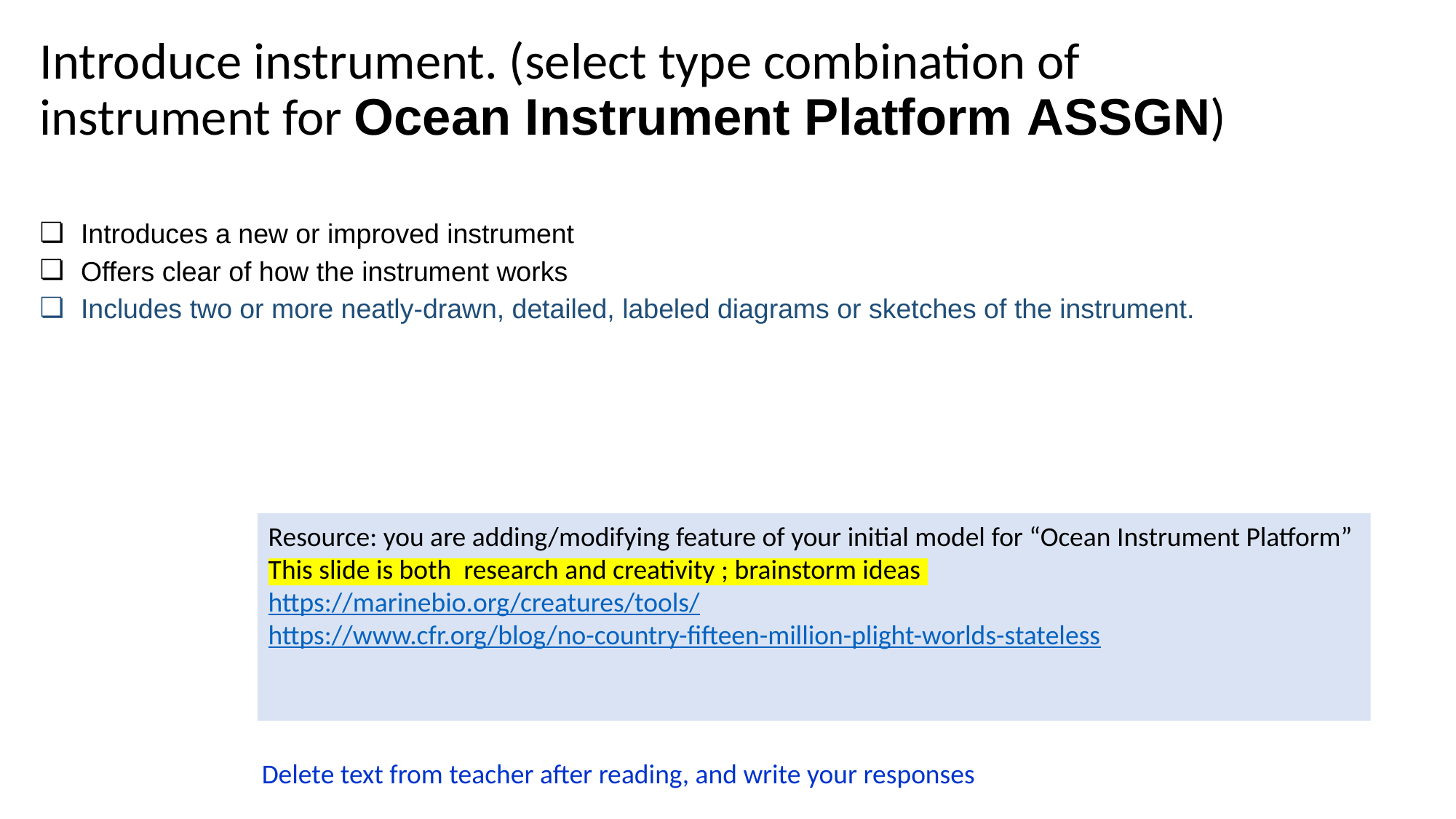

# Introduce instrument. (select type combination of instrument for Ocean Instrument Platform ASSGN)
Introduces a new or improved instrument
Offers clear of how the instrument works
Includes two or more neatly-drawn, detailed, labeled diagrams or sketches of the instrument.
Resource: you are adding/modifying feature of your initial model for “Ocean Instrument Platform”
This slide is both  research and creativity ; brainstorm ideas
https://marinebio.org/creatures/tools/
https://www.cfr.org/blog/no-country-fifteen-million-plight-worlds-stateless

Delete text from teacher after reading, and write your responses